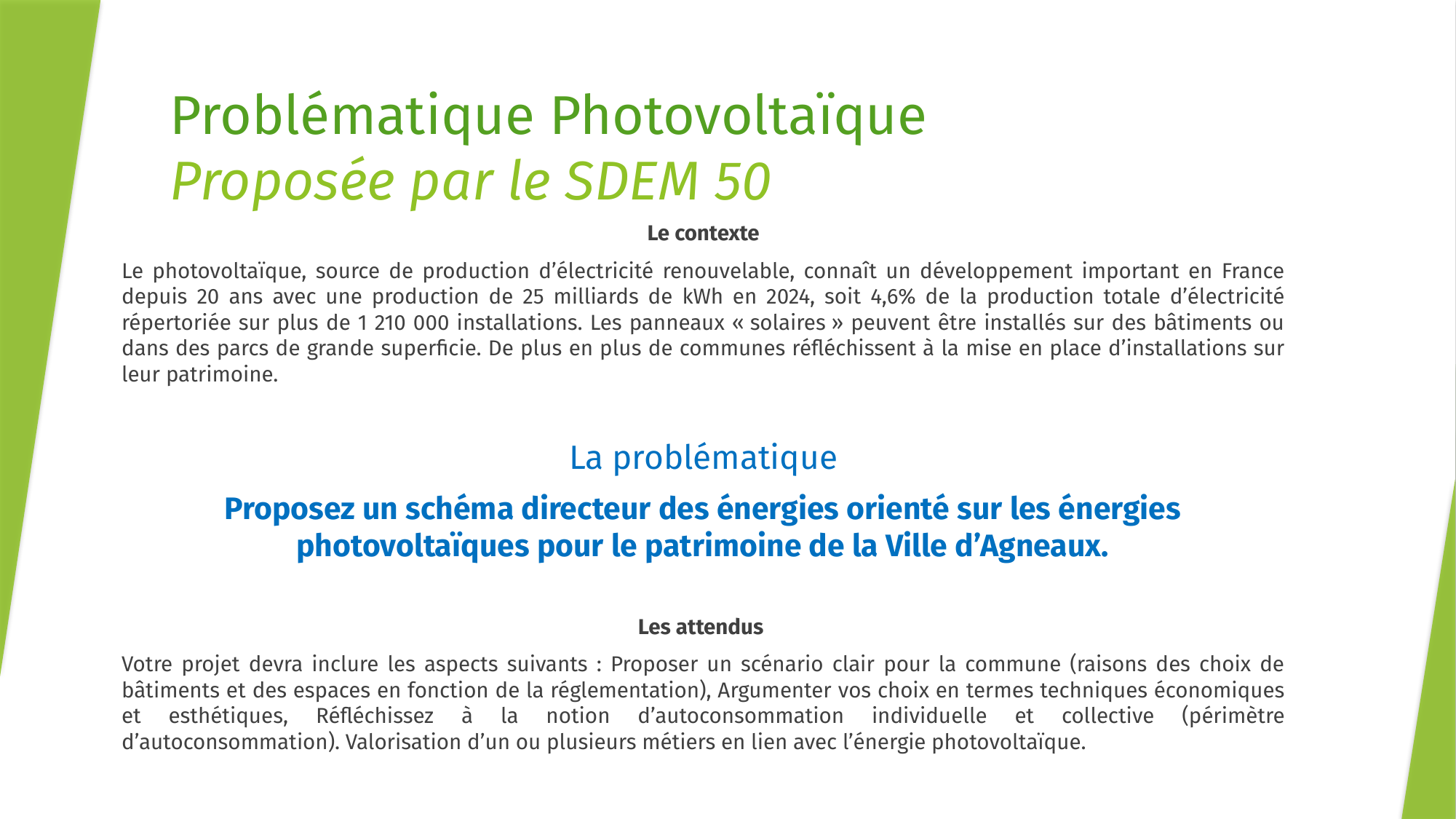

# Problématique Photovoltaïque Proposée par le SDEM 50
Le contexte
Le photovoltaïque, source de production d’électricité renouvelable, connaît un développement important en France depuis 20 ans avec une production de 25 milliards de kWh en 2024, soit 4,6% de la production totale d’électricité répertoriée sur plus de 1 210 000 installations. Les panneaux « solaires » peuvent être installés sur des bâtiments ou dans des parcs de grande superficie. De plus en plus de communes réfléchissent à la mise en place d’installations sur leur patrimoine.

La problématique
Proposez un schéma directeur des énergies orienté sur les énergies photovoltaïques pour le patrimoine de la Ville d’Agneaux.

Les attendus
Votre projet devra inclure les aspects suivants : Proposer un scénario clair pour la commune (raisons des choix de bâtiments et des espaces en fonction de la réglementation), Argumenter vos choix en termes techniques économiques et esthétiques, Réfléchissez à la notion d’autoconsommation individuelle et collective (périmètre d’autoconsommation). Valorisation d’un ou plusieurs métiers en lien avec l’énergie photovoltaïque.